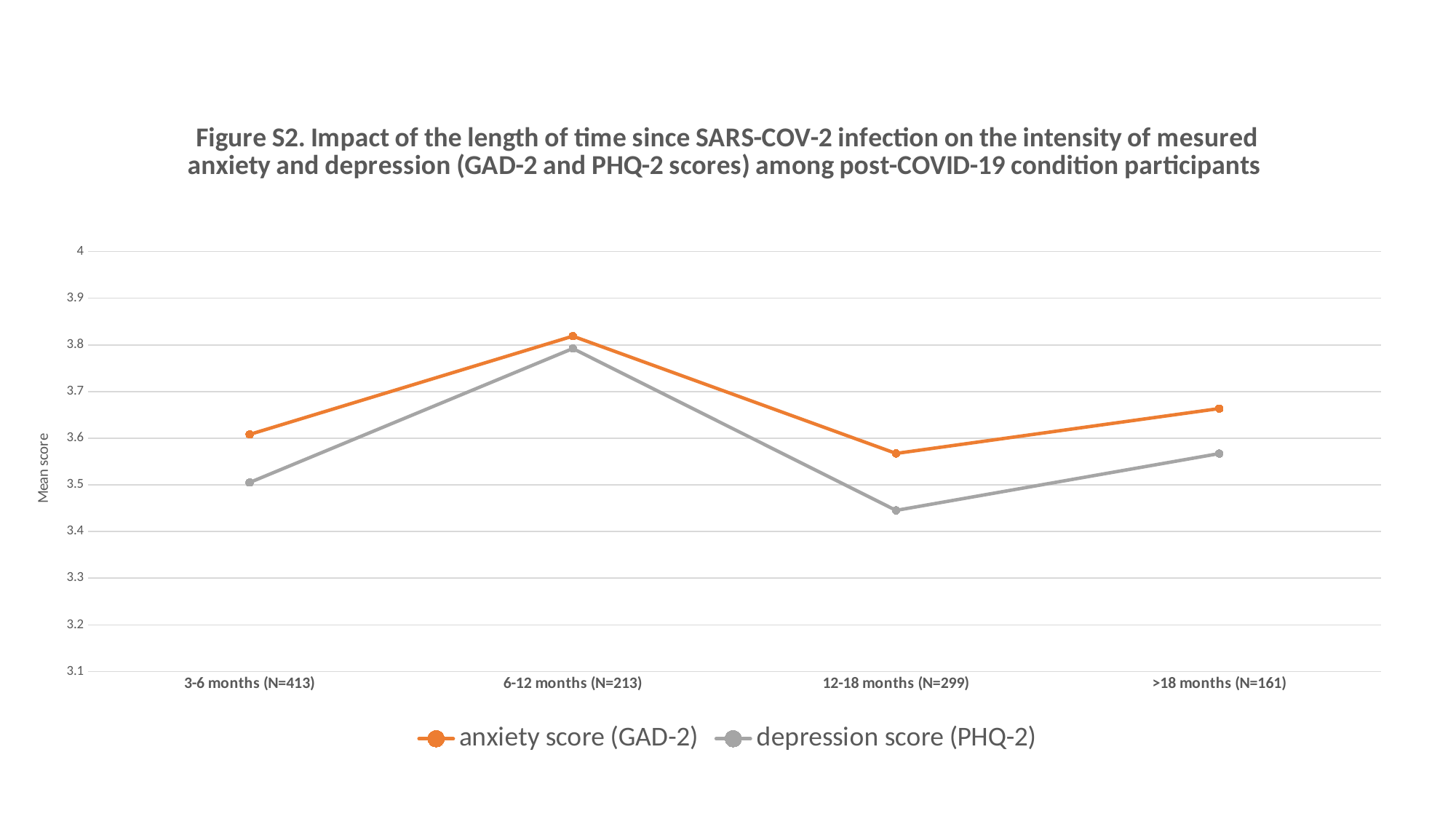

### Chart: Figure S2. Impact of the length of time since SARS-COV-2 infection on the intensity of mesured anxiety and depression (GAD-2 and PHQ-2 scores) among post-COVID-19 condition participants

| Category | anxiety score (GAD-2) | depression score (PHQ-2) |
|---|---|---|
| 3-6 months (N=413) | 3.608047 | 3.50505 |
| 6-12 months (N=213) | 3.81872 | 3.792141 |
| 12-18 months (N=299) | 3.5673 | 3.445273 |
| >18 months (N=161) | 3.663608 | 3.567078 |